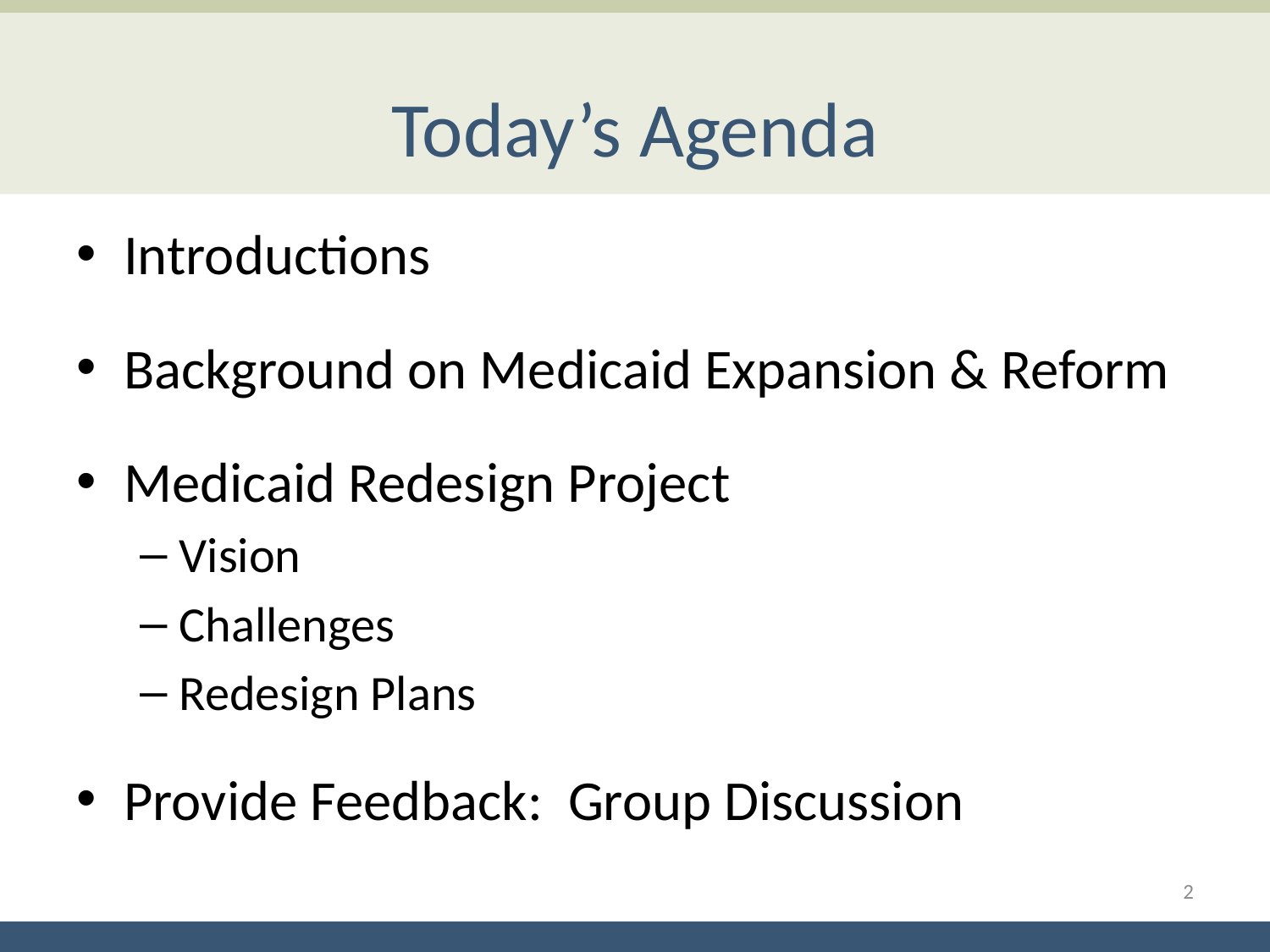

# Today’s Agenda
Introductions

Background on Medicaid Expansion & Reform

Medicaid Redesign Project
Vision
Challenges
Redesign Plans

Provide Feedback:  Group Discussion

2